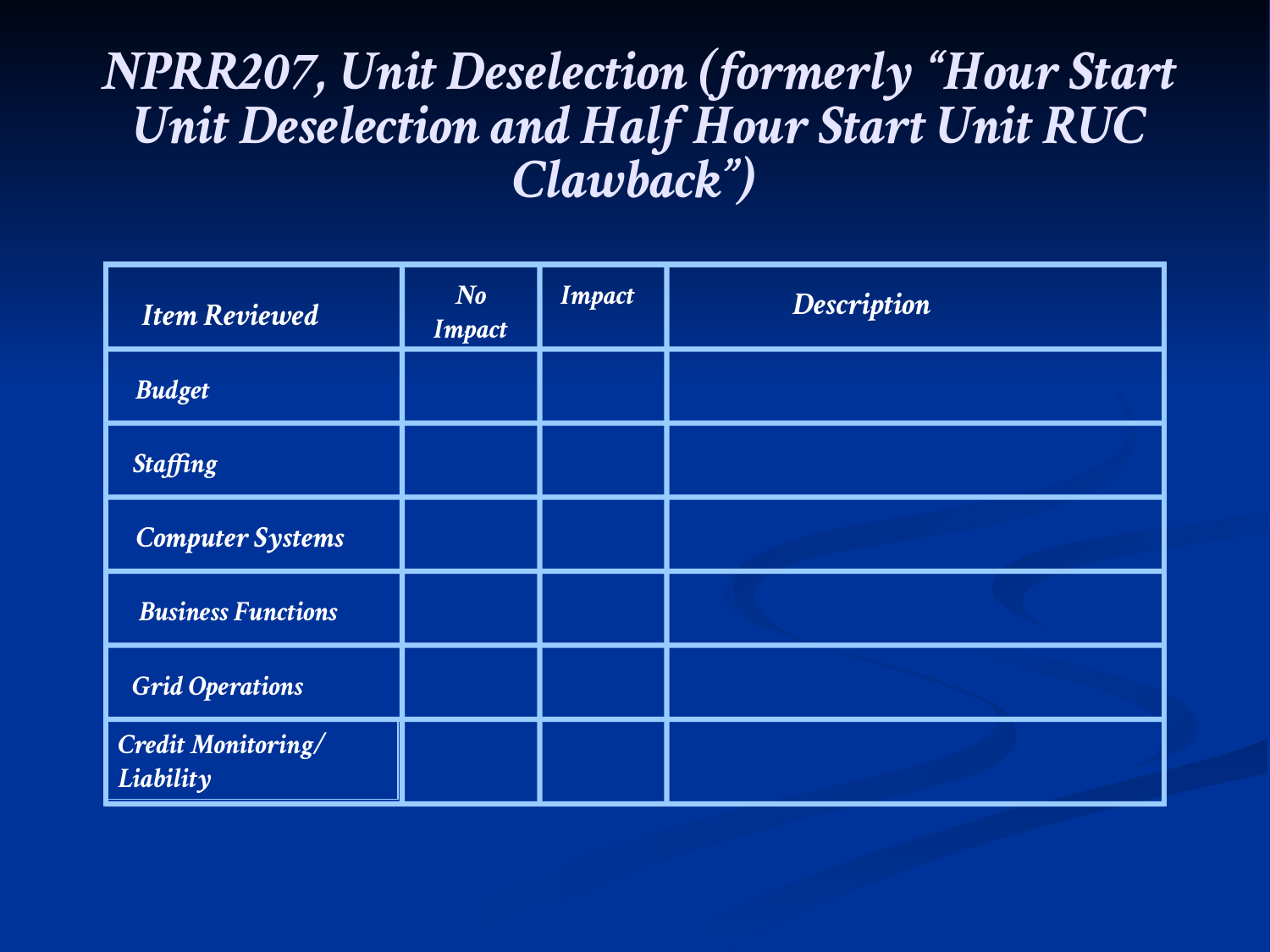

# NPRR207, Unit Deselection (formerly “Hour Start Unit Deselection and Half Hour Start Unit RUC Clawback”)

No
Impact
Impact
Description
Item Reviewed

Budget

Staffing

Computer Systems

Business Functions

Grid Operations

Credit Monitoring/
Liability